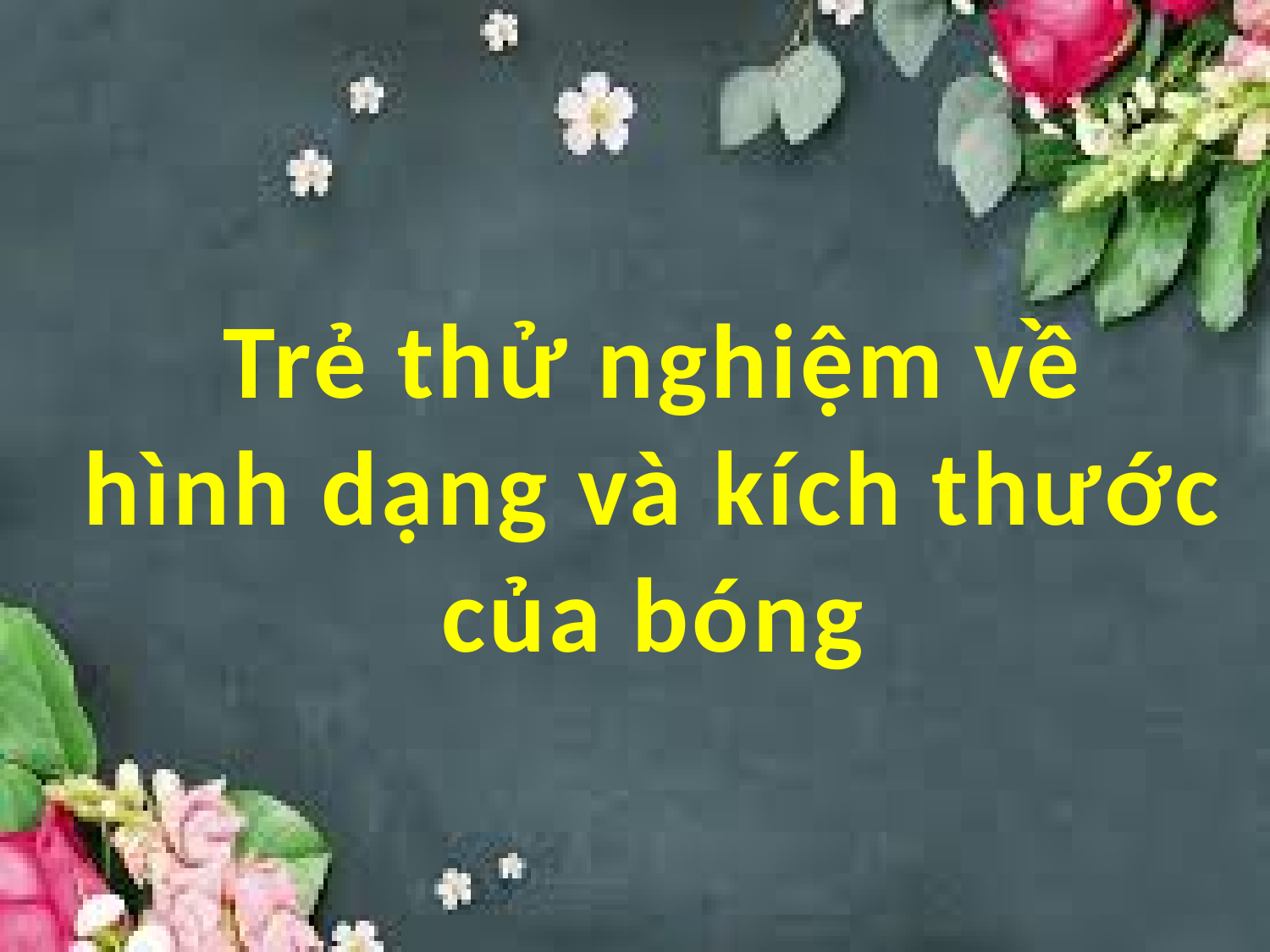

Trẻ thử nghiệm về
 hình dạng và kích thước
của bóng